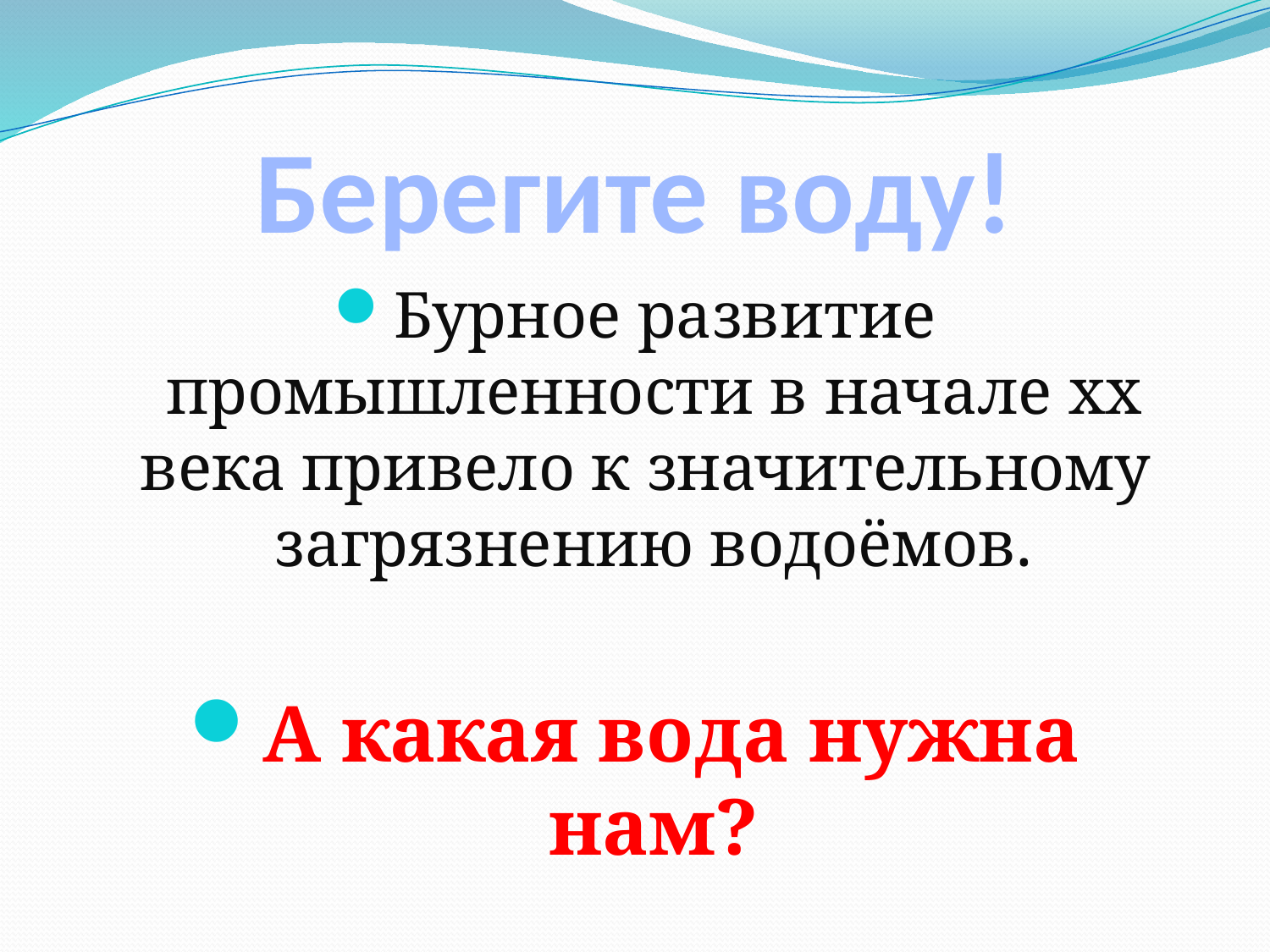

# Берегите воду!
Бурное развитие промышленности в начале xx века привело к значительному  загрязнению водоёмов.

А какая вода нужна нам?